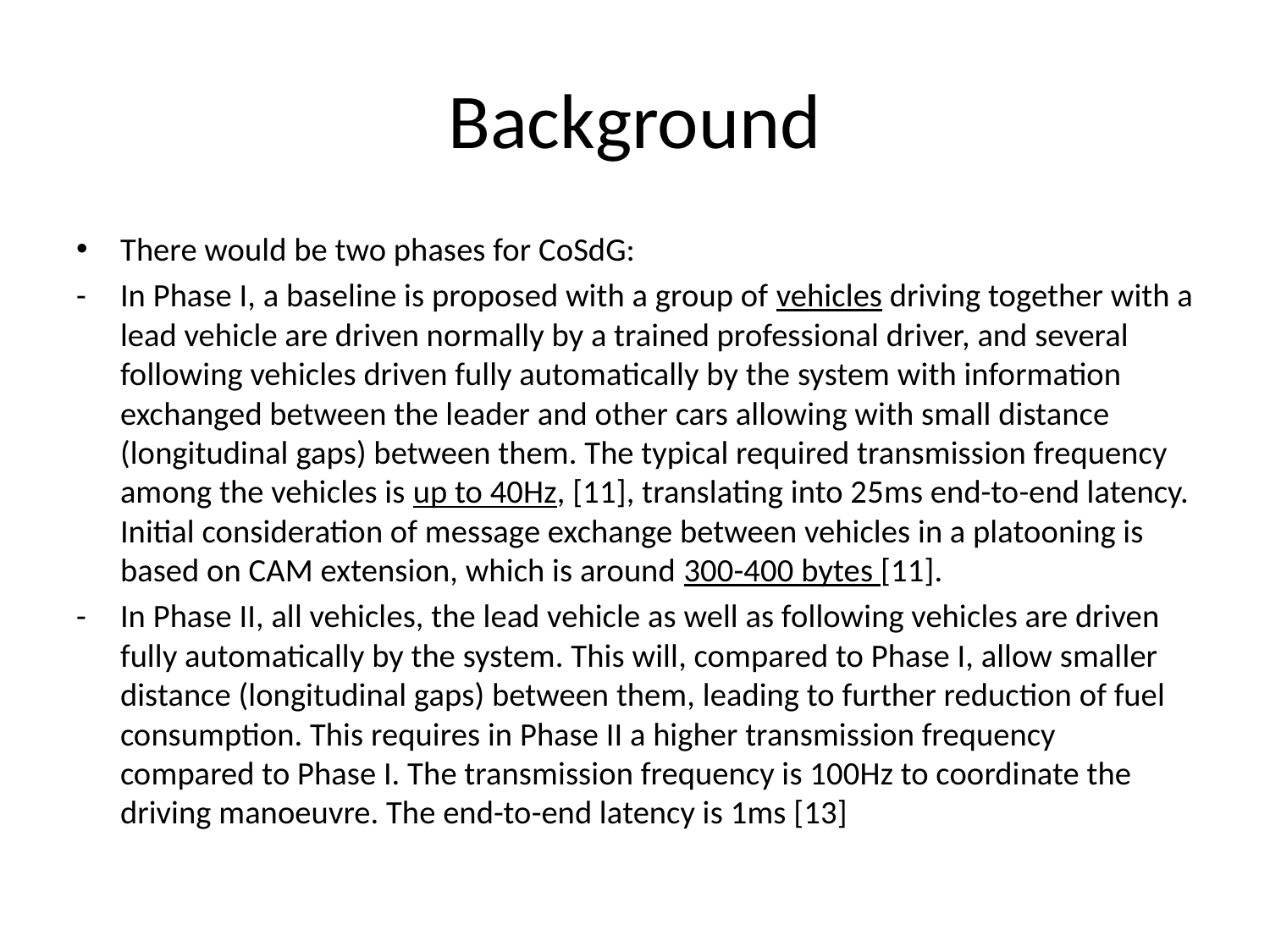

# Background
There would be two phases for CoSdG:
-	In Phase I, a baseline is proposed with a group of vehicles driving together with a lead vehicle are driven normally by a trained professional driver, and several following vehicles driven fully automatically by the system with information exchanged between the leader and other cars allowing with small distance (longitudinal gaps) between them. The typical required transmission frequency among the vehicles is up to 40Hz, [11], translating into 25ms end-to-end latency. Initial consideration of message exchange between vehicles in a platooning is based on CAM extension, which is around 300-400 bytes [11].
-	In Phase II, all vehicles, the lead vehicle as well as following vehicles are driven fully automatically by the system. This will, compared to Phase I, allow smaller distance (longitudinal gaps) between them, leading to further reduction of fuel consumption. This requires in Phase II a higher transmission frequency compared to Phase I. The transmission frequency is 100Hz to coordinate the driving manoeuvre. The end-to-end latency is 1ms [13]